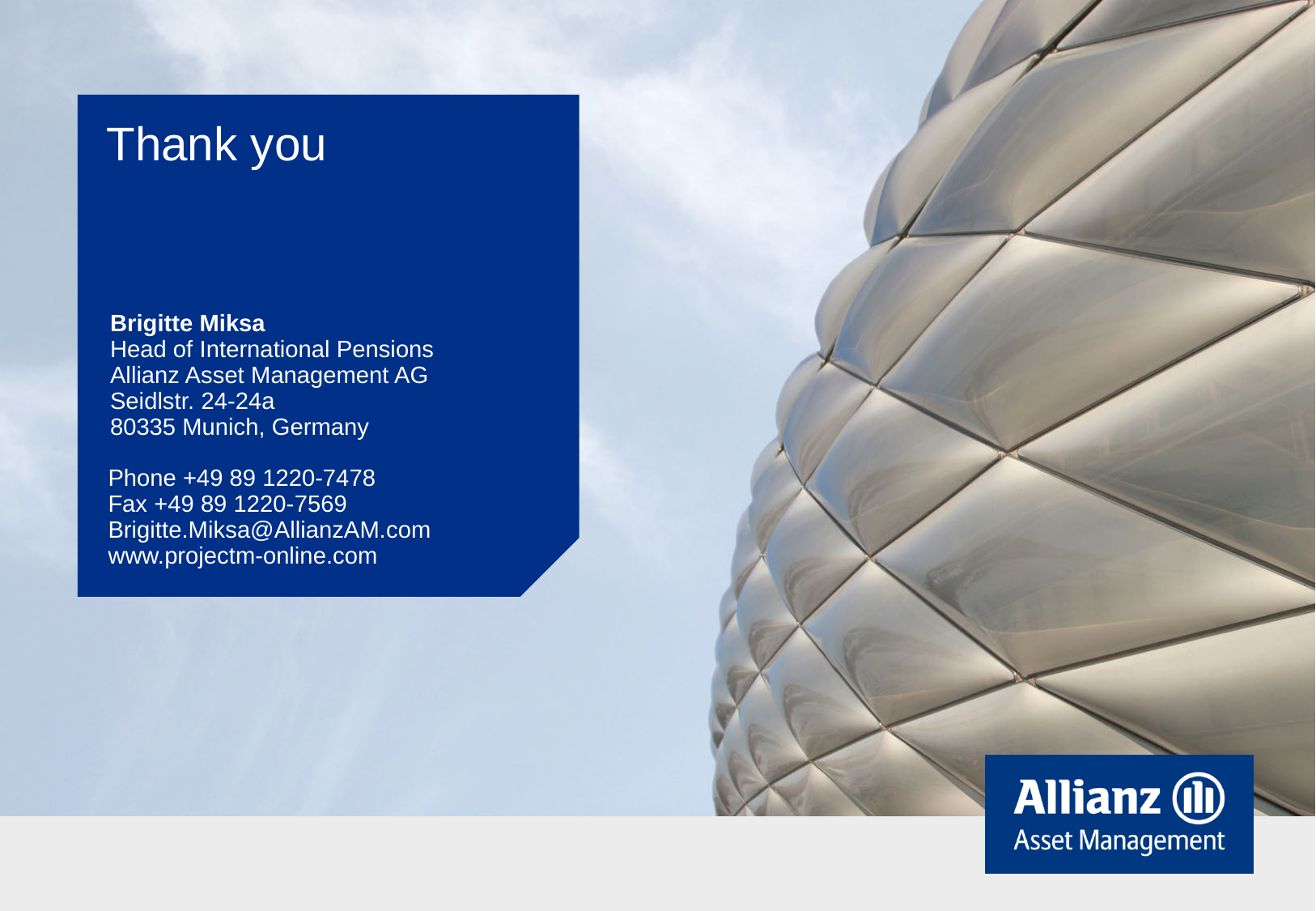

# Thank you
Brigitte Miksa
Head of International Pensions
Allianz Asset Management AG
Seidlstr. 24-24a
80335 Munich, Germany
Phone +49 89 1220-7478
Fax +49 89 1220-7569
Brigitte.Miksa@AllianzAM.com
www.projectm-online.com